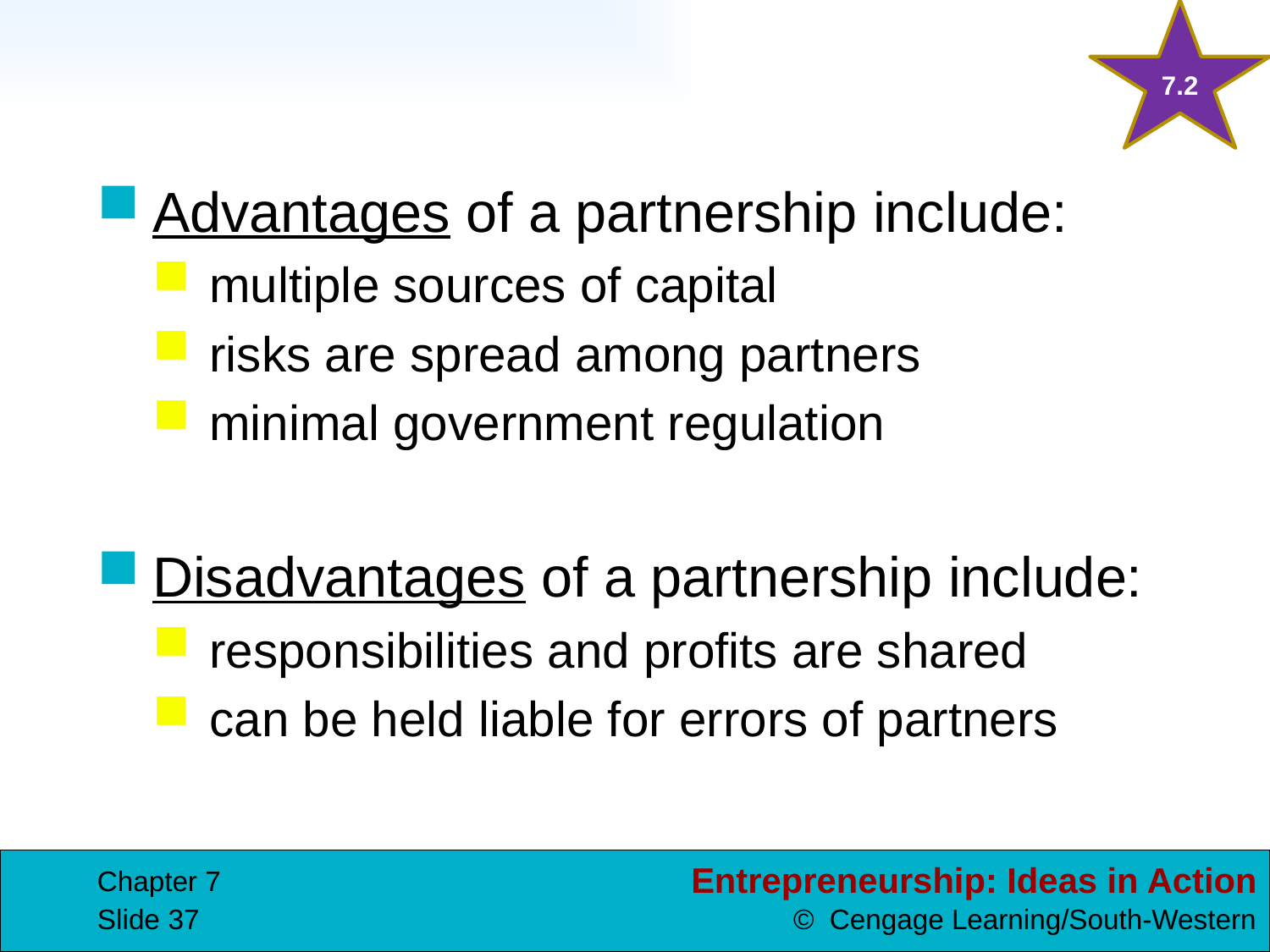

7.2

Advantages of a partnership include:
multiple sources of capital
risks are spread among partners
minimal government regulation

Disadvantages of a partnership include:
responsibilities and profits are shared
can be held liable for errors of partners

Chapter 7
Slide 37